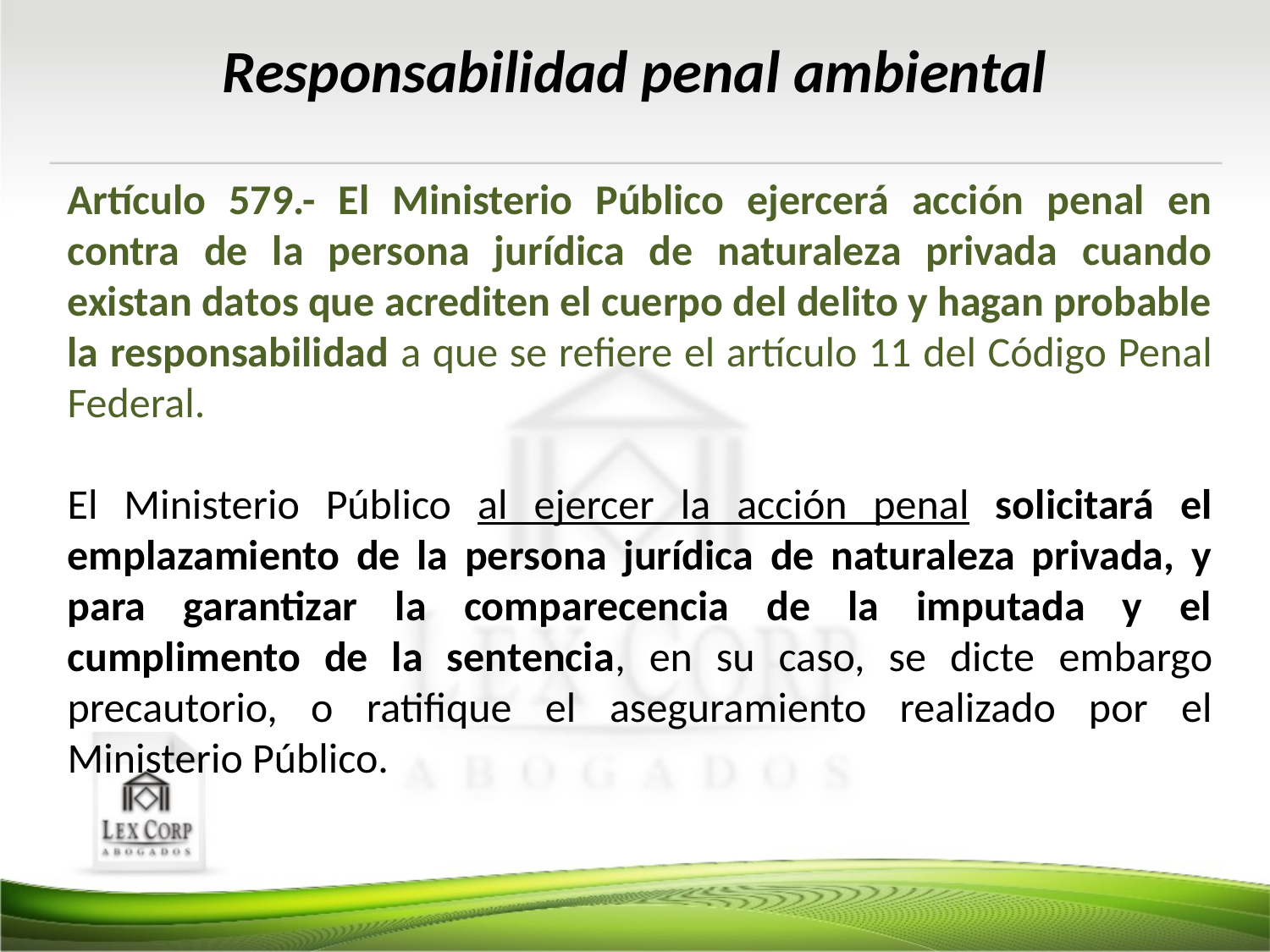

Responsabilidad penal ambiental

Artículo 579.- El Ministerio Público ejercerá acción penal en contra de la persona jurídica de naturaleza privada cuando existan datos que acrediten el cuerpo del delito y hagan probable la responsabilidad a que se refiere el artículo 11 del Código Penal Federal.

El Ministerio Público al ejercer la acción penal solicitará el emplazamiento de la persona jurídica de naturaleza privada, y para garantizar la comparecencia de la imputada y el cumplimento de la sentencia, en su caso, se dicte embargo precautorio, o ratifique el aseguramiento realizado por el Ministerio Público.